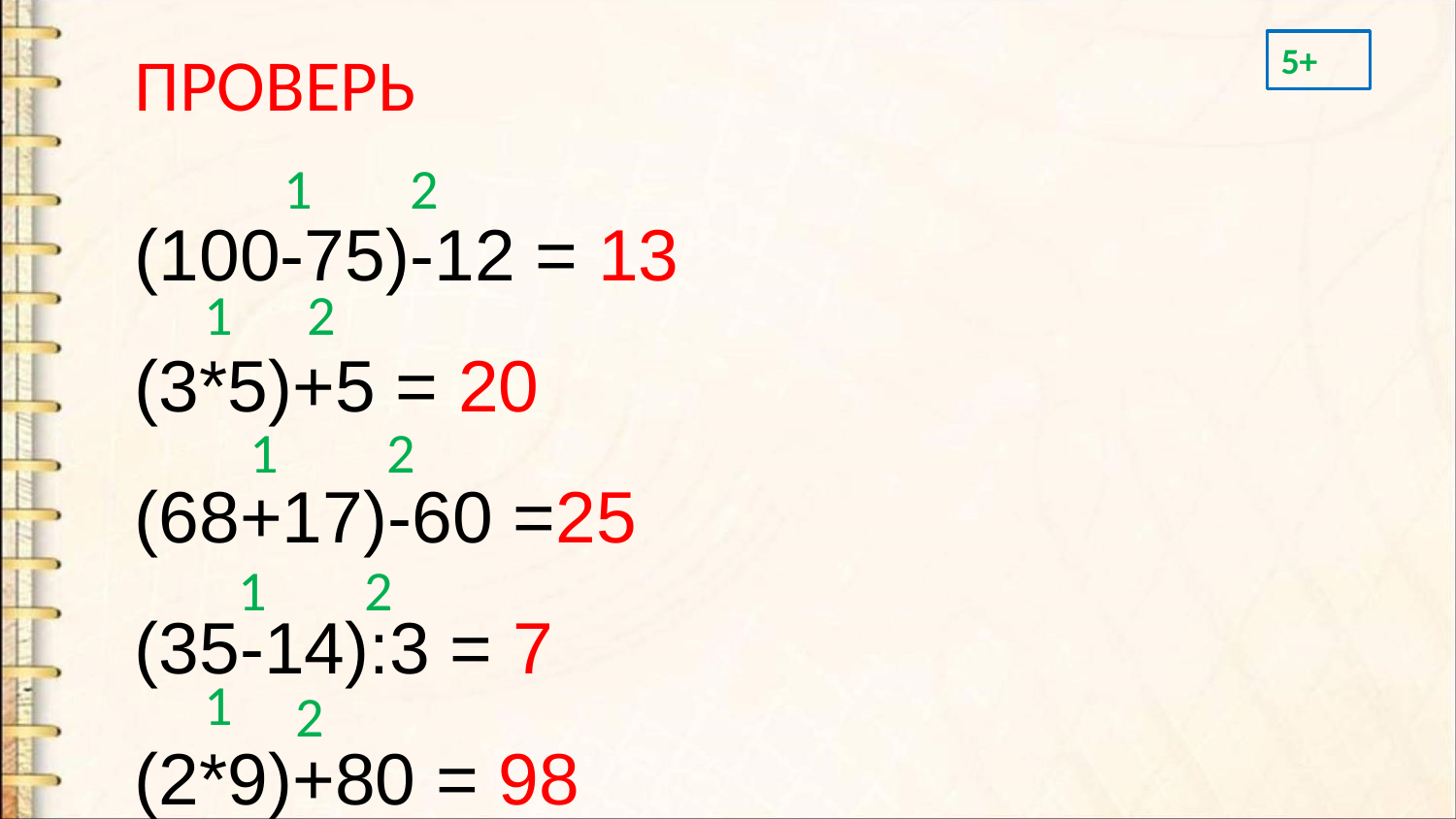

ПРОВЕРЬ
5+
1
2
(100-75)-12 = 13
(3*5)+5 = 20
(68+17)-60 =25
(35-14):3 = 7
(2*9)+80 = 98
1
2
1
2
1
2
1
2